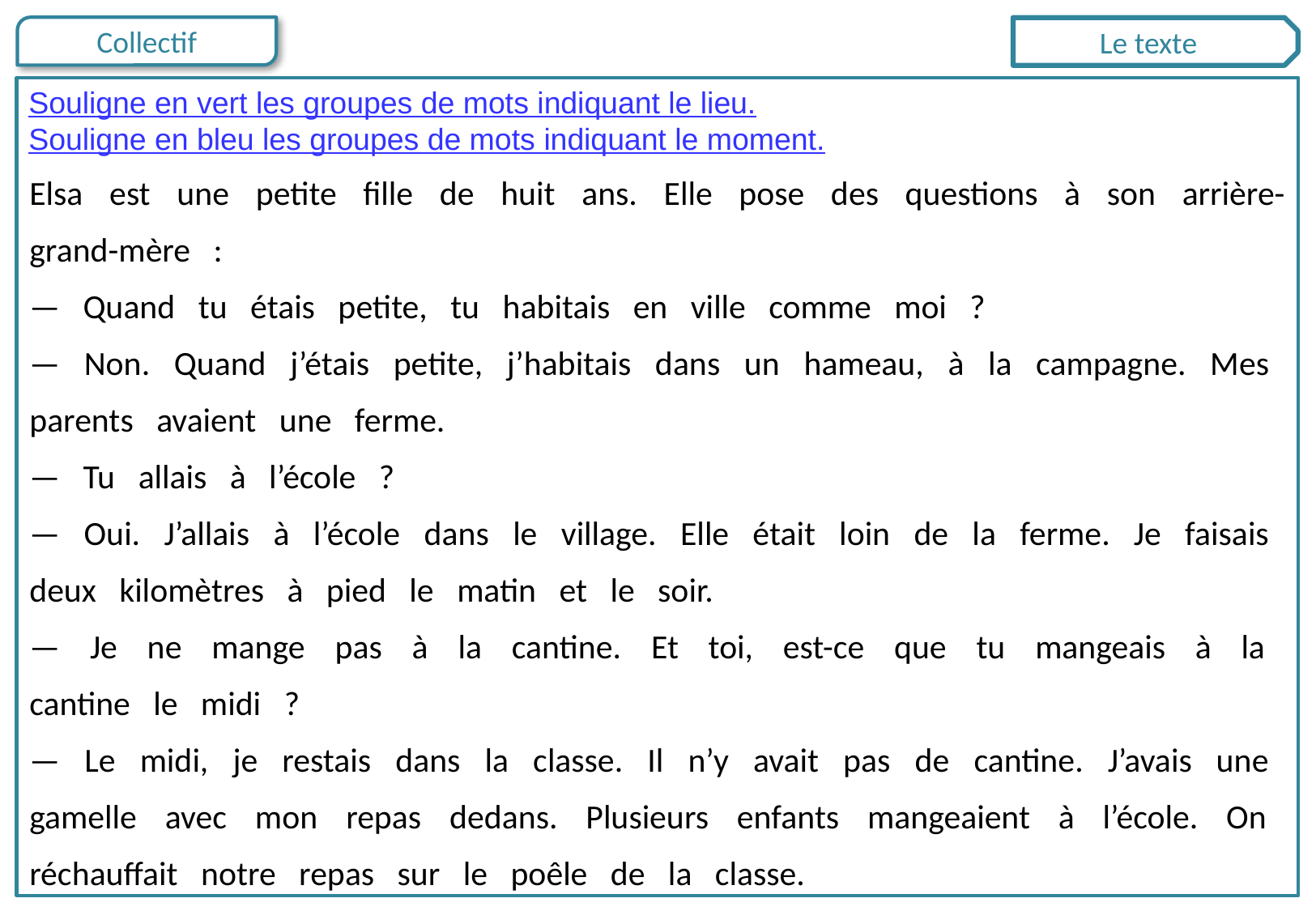

Le texte
Souligne en vert les groupes de mots indiquant le lieu.
Souligne en bleu les groupes de mots indiquant le moment.
Elsa   est   une   petite   fille   de   huit   ans.   Elle   pose   des   questions   à   son   arrière-grand-mère   :
—   Quand   tu   étais   petite,   tu   habitais   en   ville   comme   moi   ?
—   Non.   Quand   j’étais   petite,   j’habitais   dans   un   hameau,   à   la   campagne.   Mes   parents   avaient   une   ferme.
—   Tu   allais   à   l’école   ?
—   Oui.   J’allais   à   l’école   dans   le   village.   Elle   était   loin   de   la   ferme.   Je   faisais   deux   kilomètres   à   pied   le   matin   et   le   soir.
—   Je   ne   mange   pas   à   la   cantine.   Et   toi,   est-ce   que   tu   mangeais   à   la   cantine   le   midi   ?
—   Le   midi,   je   restais   dans   la   classe.   Il   n’y   avait   pas   de   cantine.   J’avais   une   gamelle   avec   mon   repas   dedans.   Plusieurs   enfants   mangeaient   à   l’école.   On   réchauffait   notre   repas   sur   le   poêle   de   la   classe.